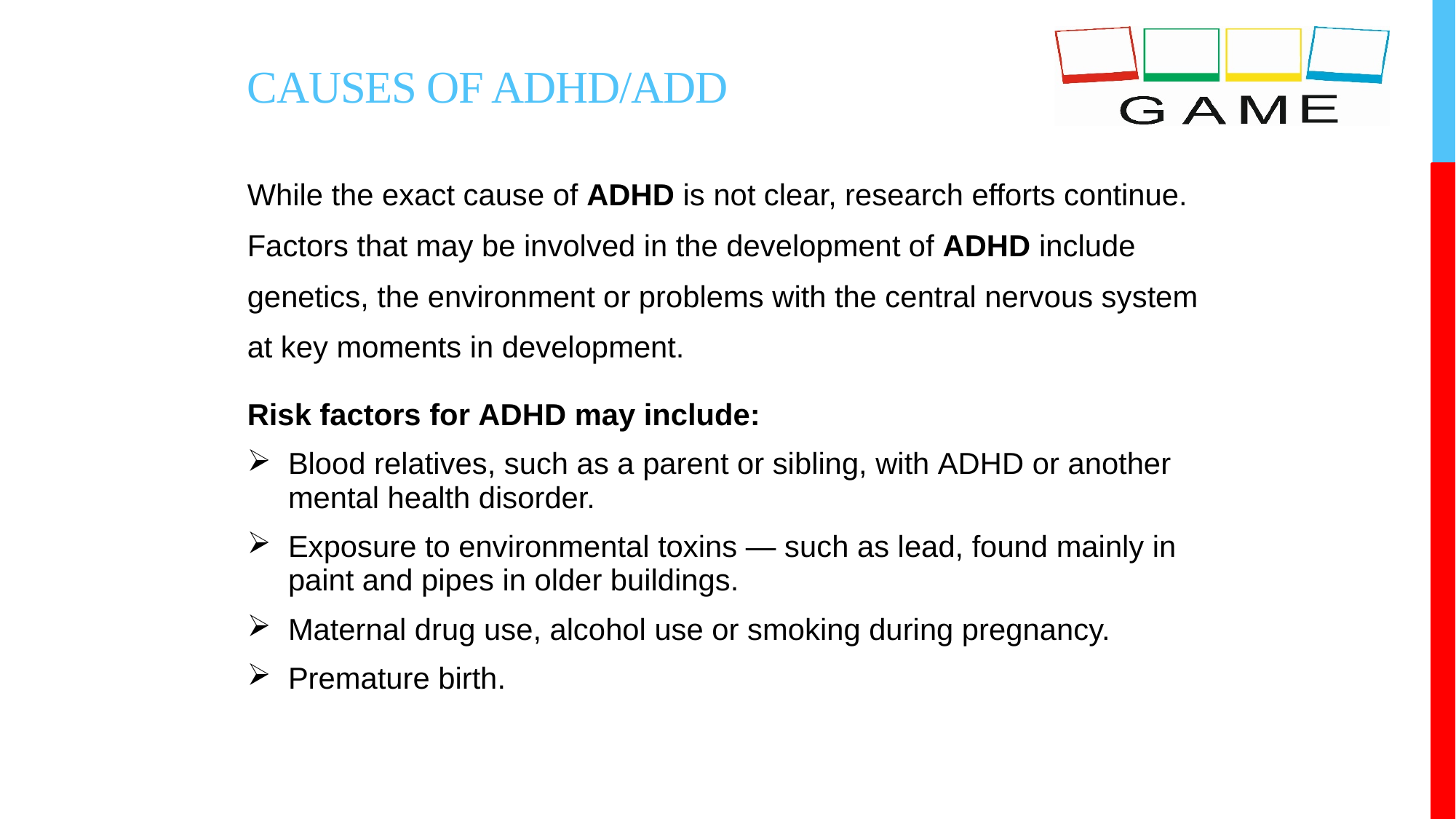

Causes of ADHD/ADD
While the exact cause of ADHD is not clear, research efforts continue. Factors that may be involved in the development of ADHD include genetics, the environment or problems with the central nervous system at key moments in development.
Risk factors for ADHD may include:
Blood relatives, such as a parent or sibling, with ADHD or another mental health disorder.
Exposure to environmental toxins — such as lead, found mainly in paint and pipes in older buildings.
Maternal drug use, alcohol use or smoking during pregnancy.
Premature birth.